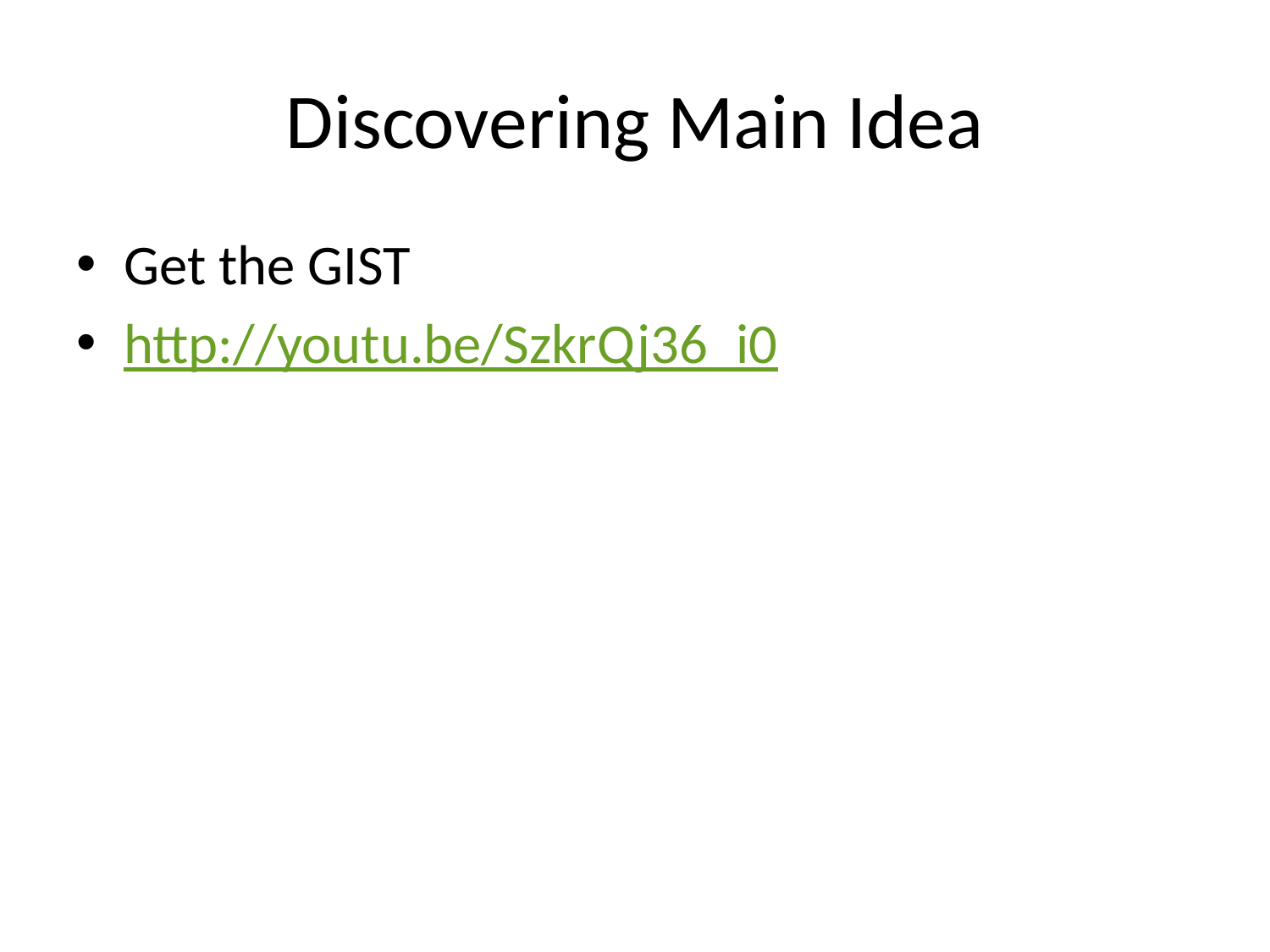

# Discovering Main Idea
Get the GIST
http://youtu.be/SzkrQj36_i0